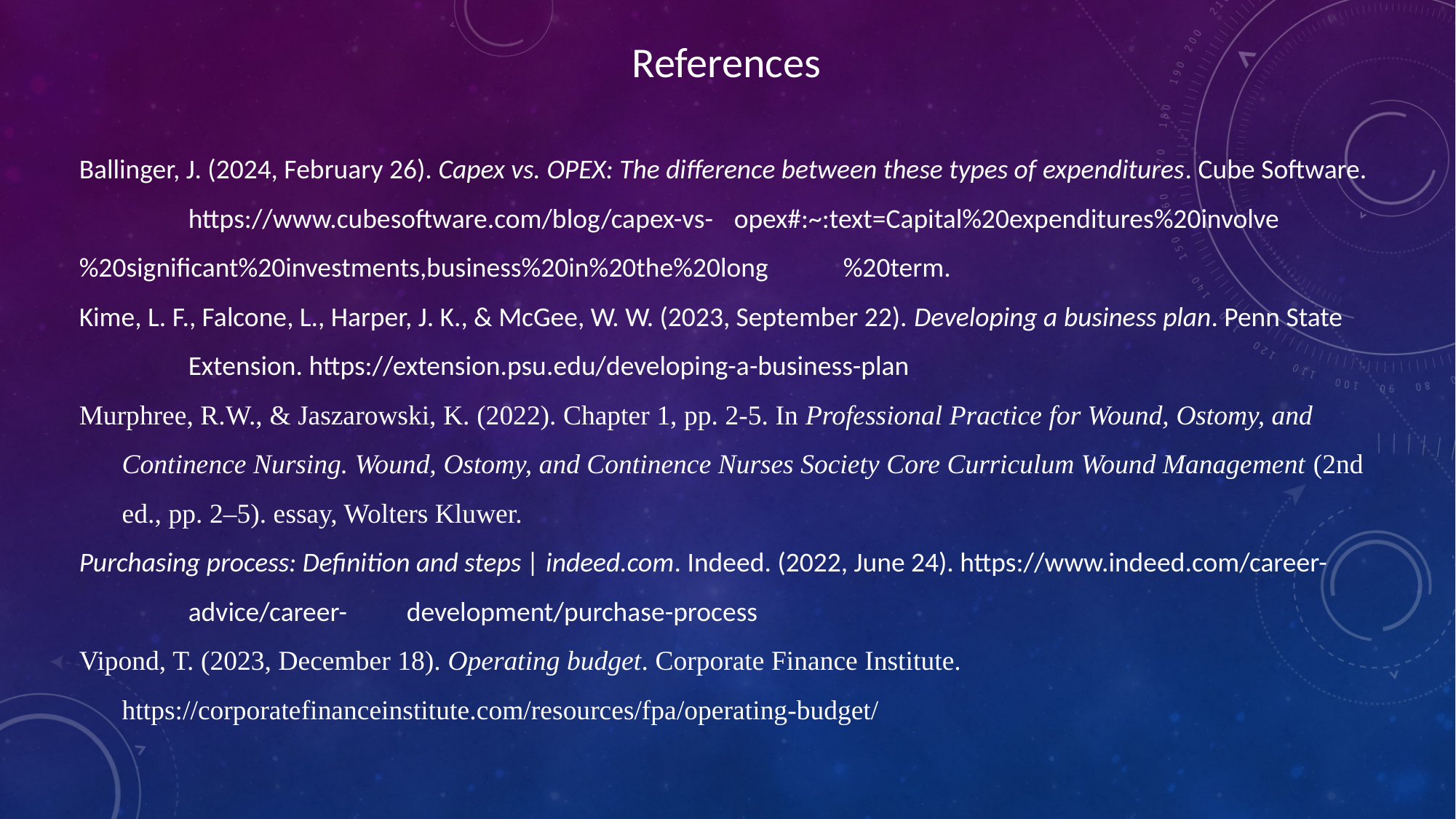

References
Ballinger, J. (2024, February 26). Capex vs. OPEX: The difference between these types of expenditures. Cube Software. 	https://www.cubesoftware.com/blog/capex-vs-	opex#:~:text=Capital%20expenditures%20involve%20significant%20investments,business%20in%20the%20long	%20term.
Kime, L. F., Falcone, L., Harper, J. K., & McGee, W. W. (2023, September 22). Developing a business plan. Penn State 	Extension. https://extension.psu.edu/developing-a-business-plan
Murphree, R.W., & Jaszarowski, K. (2022). Chapter 1, pp. 2-5. In Professional Practice for Wound, Ostomy, and Continence Nursing. Wound, Ostomy, and Continence Nurses Society Core Curriculum Wound Management (2nd ed., pp. 2–5). essay, Wolters Kluwer.
Purchasing process: Definition and steps | indeed.com. Indeed. (2022, June 24). https://www.indeed.com/career-	advice/career-	development/purchase-process
Vipond, T. (2023, December 18). Operating budget. Corporate Finance Institute. https://corporatefinanceinstitute.com/resources/fpa/operating-budget/